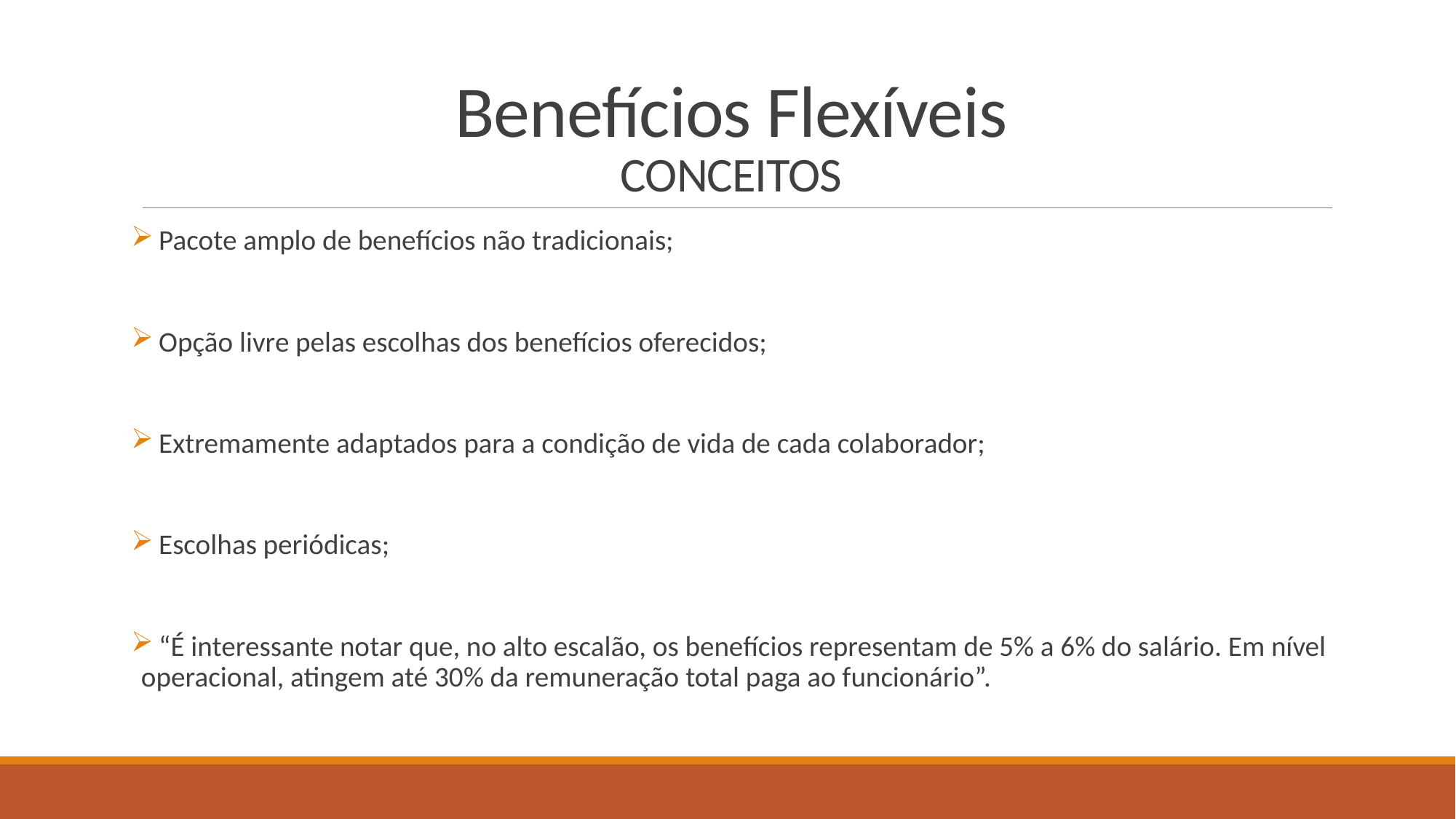

# Benefícios Flexíveis CONCEITOS
 Pacote amplo de benefícios não tradicionais;

 Opção livre pelas escolhas dos benefícios oferecidos;

 Extremamente adaptados para a condição de vida de cada colaborador;

 Escolhas periódicas;

 “É interessante notar que, no alto escalão, os benefícios representam de 5% a 6% do salário. Em nível operacional, atingem até 30% da remuneração total paga ao funcionário”.